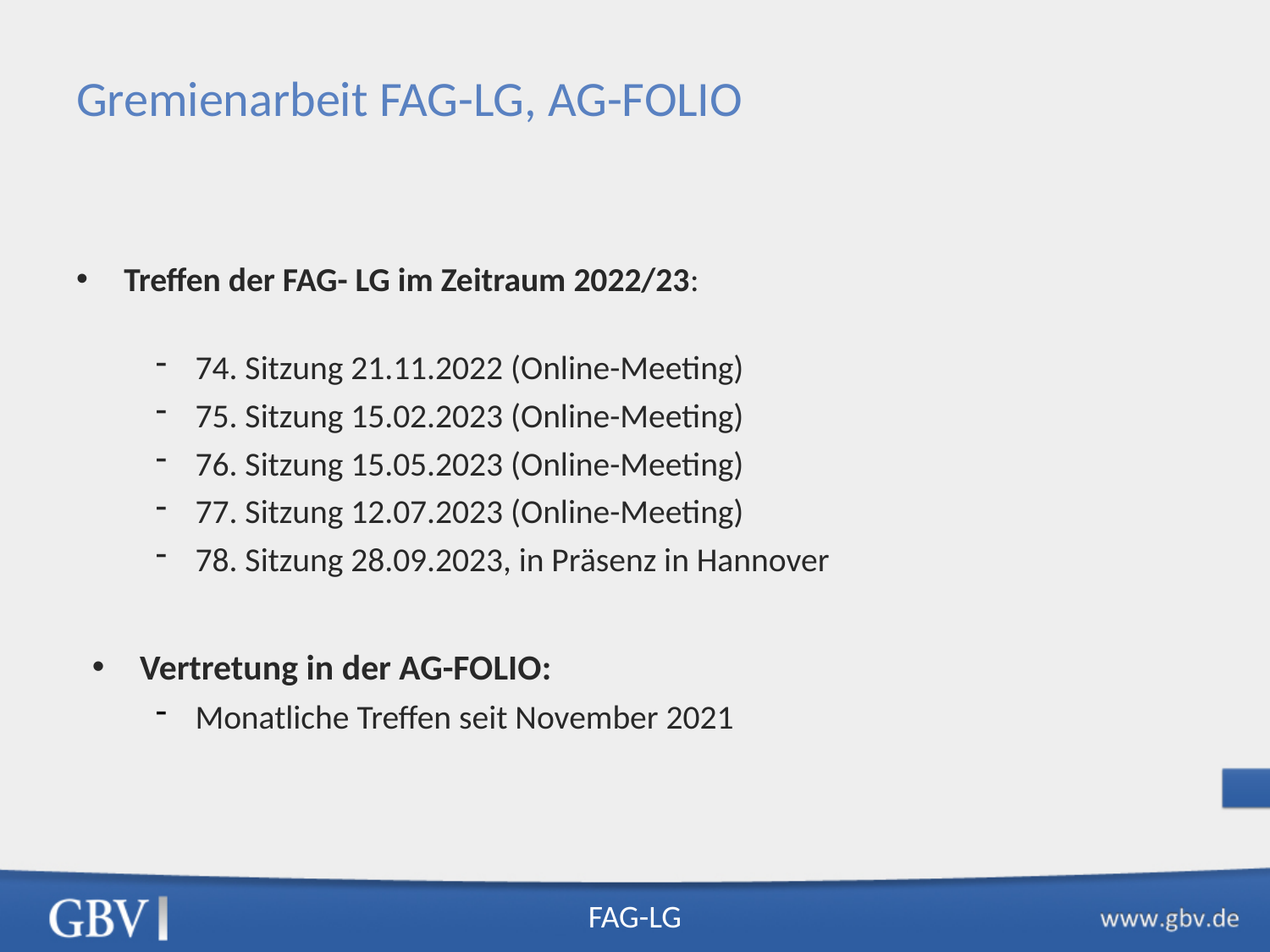

# Gremienarbeit FAG-LG, AG-FOLIO

Treffen der FAG- LG im Zeitraum 2022/23:

74. Sitzung 21.11.2022 (Online-Meeting)
75. Sitzung 15.02.2023 (Online-Meeting)
76. Sitzung 15.05.2023 (Online-Meeting)
77. Sitzung 12.07.2023 (Online-Meeting)
78. Sitzung 28.09.2023, in Präsenz in Hannover
Vertretung in der AG-FOLIO:
Monatliche Treffen seit November 2021

4
FAG-LG